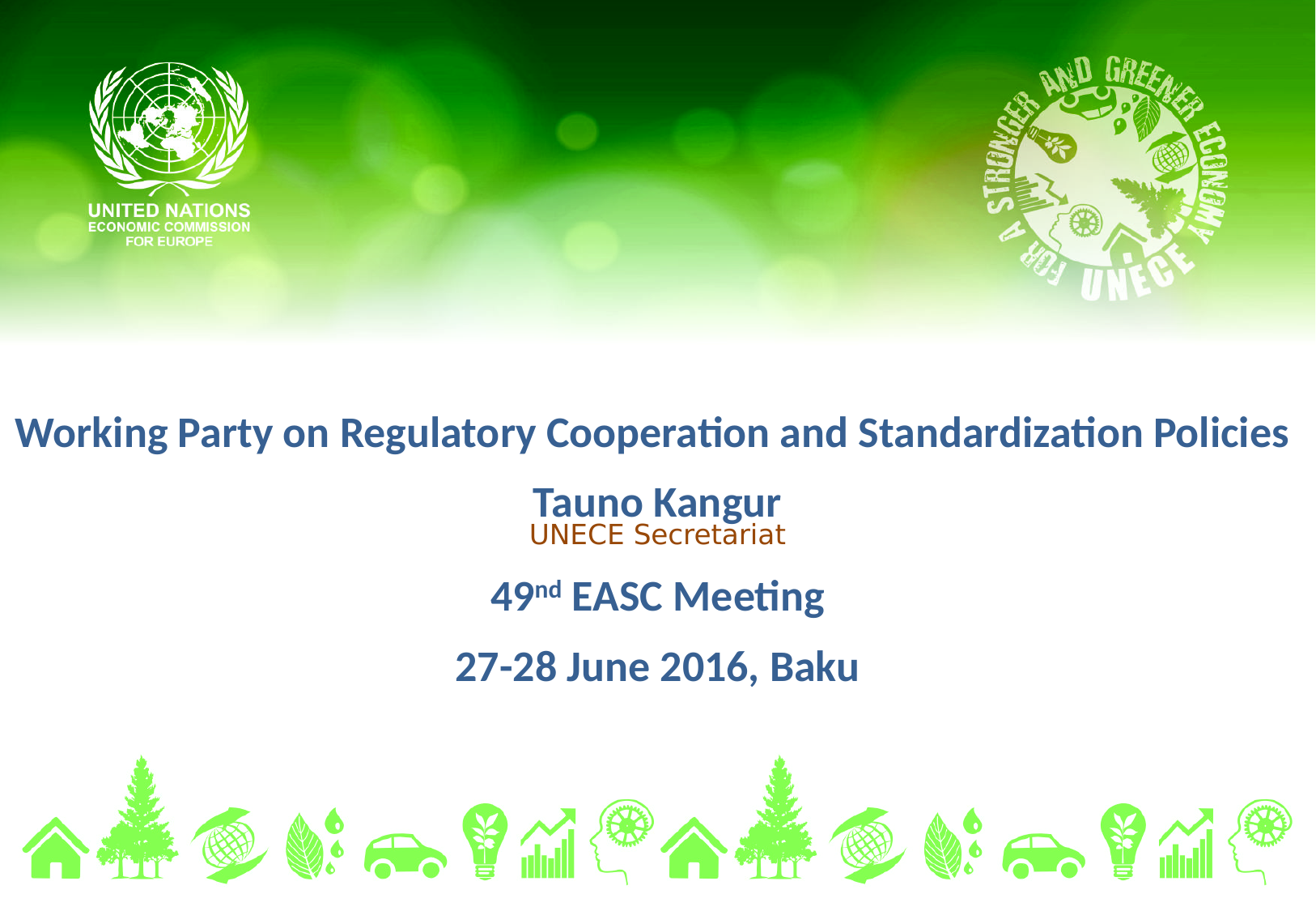

# Working Party on Regulatory Cooperation and Standardization Policies Tauno Kangur UNECE Secretariat 49nd EASC Meeting 27-28 June 2016, Baku